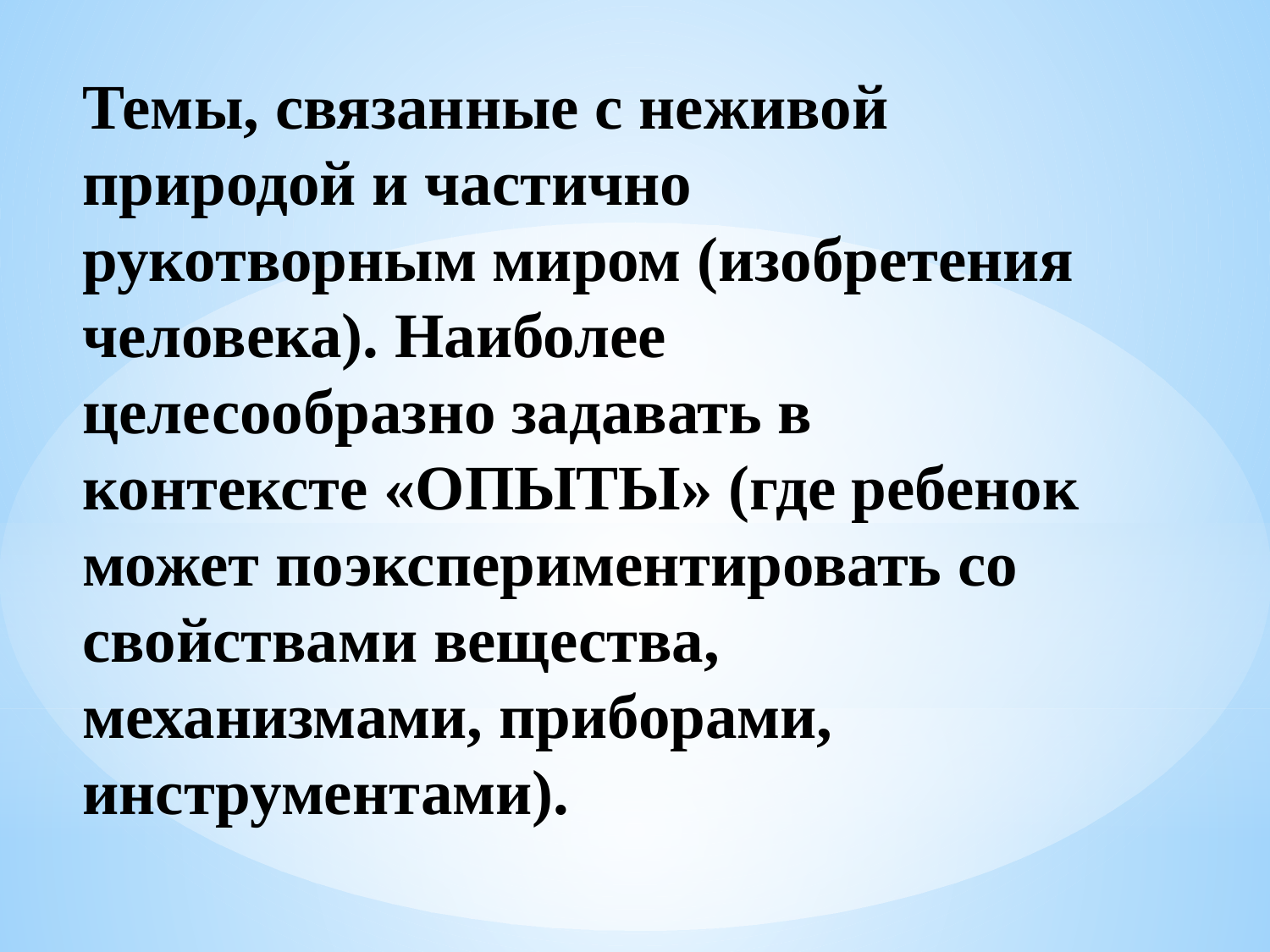

Темы, связанные с неживой природой и частично рукотворным миром (изобретения человека). Наиболее целесообразно задавать в контексте «ОПЫТЫ» (где ребенок может поэкспериментировать со свойствами вещества, механизмами, приборами, инструментами).